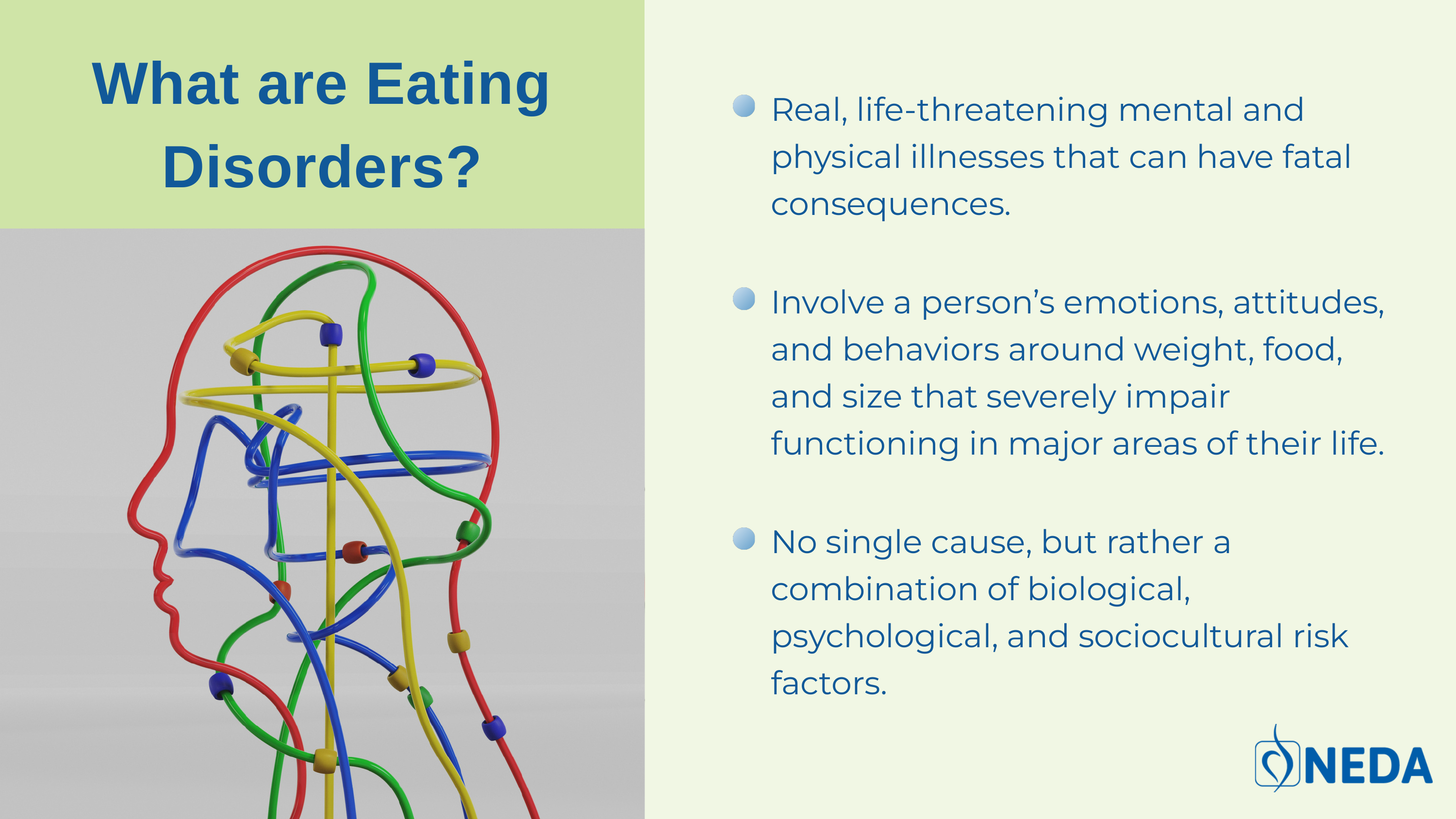

What are Eating Disorders?
Real, life-threatening mental and physical illnesses that can have fatal consequences.

Involve a person’s emotions, attitudes, and behaviors around weight, food, and size that severely impair functioning in major areas of their life.

No single cause, but rather a combination of biological, psychological, and sociocultural risk factors.